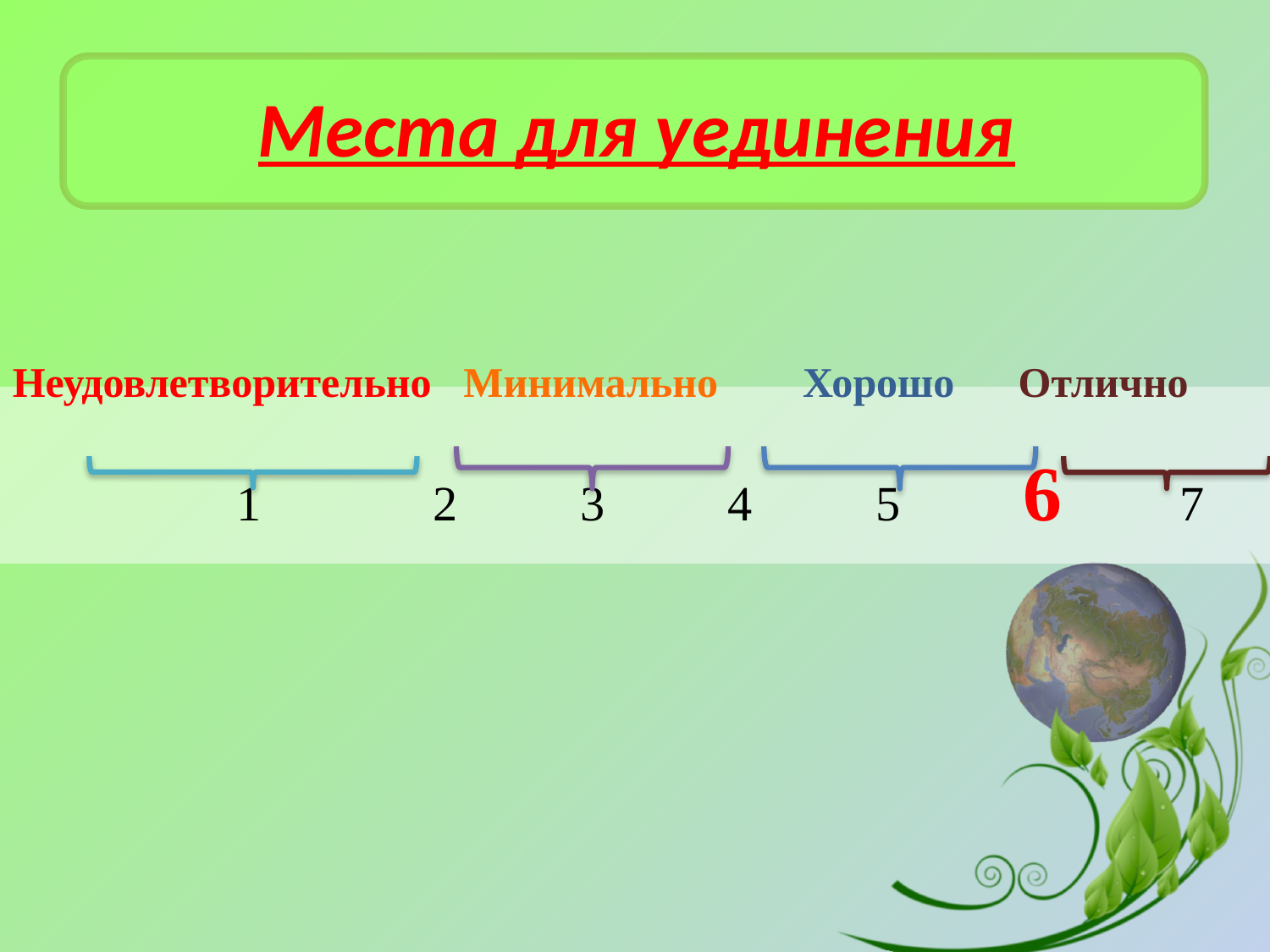

# Места для уединения

Неудовлетворительно   Минимально        Хорошо      Отлично

                    1              2          3          4          5          6         7